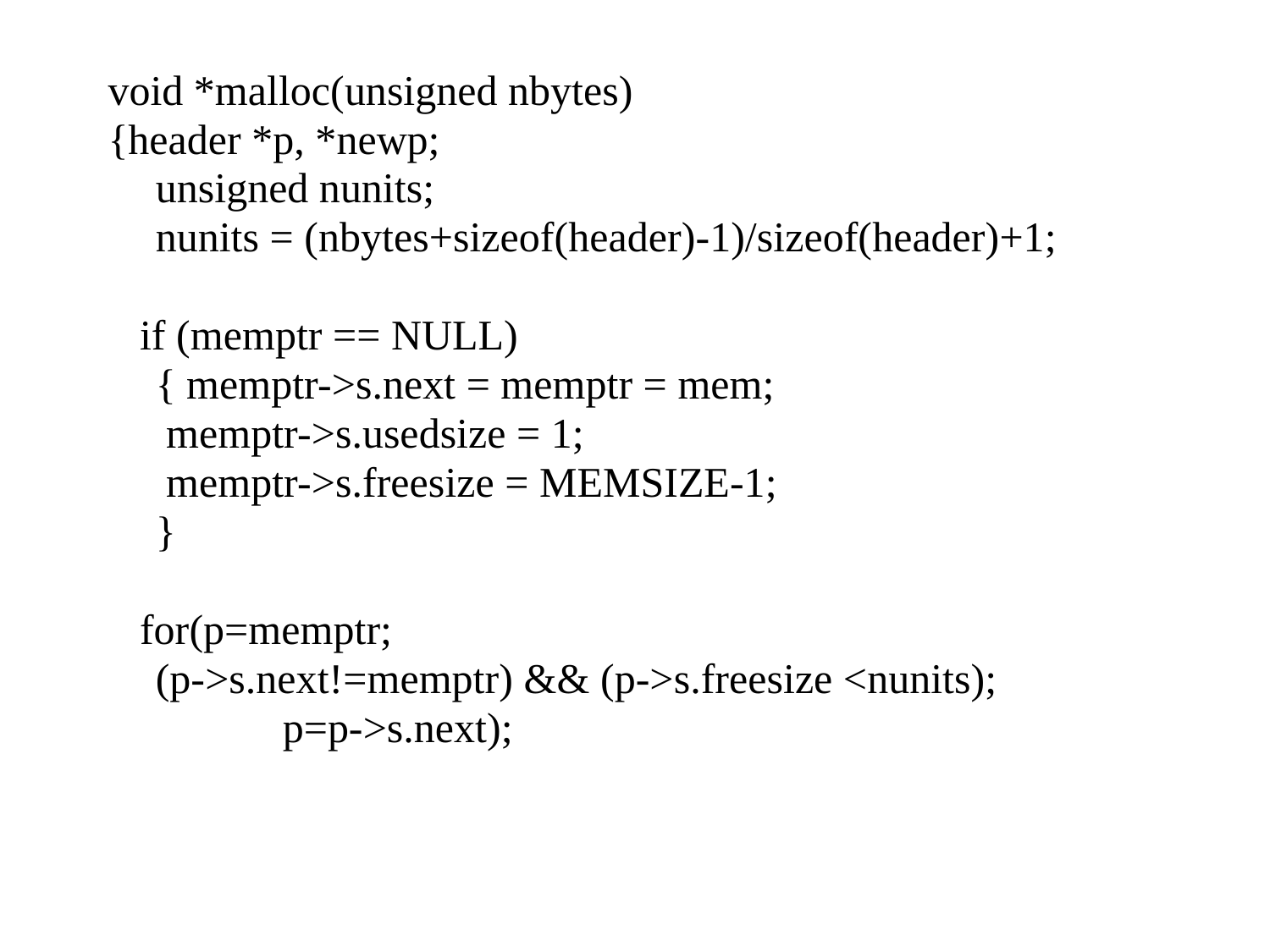

void *malloc(unsigned nbytes)
{header *p, *newp;
	unsigned nunits;
	nunits = (nbytes+sizeof(header)-1)/sizeof(header)+1;

   if (memptr == NULL)
	{ memptr->s.next = memptr = mem;
	 memptr->s.usedsize = 1;
	 memptr->s.freesize = MEMSIZE-1;
	}

   for(p=memptr;
	(p->s.next!=memptr) && (p->s.freesize <nunits);
		p=p->s.next);